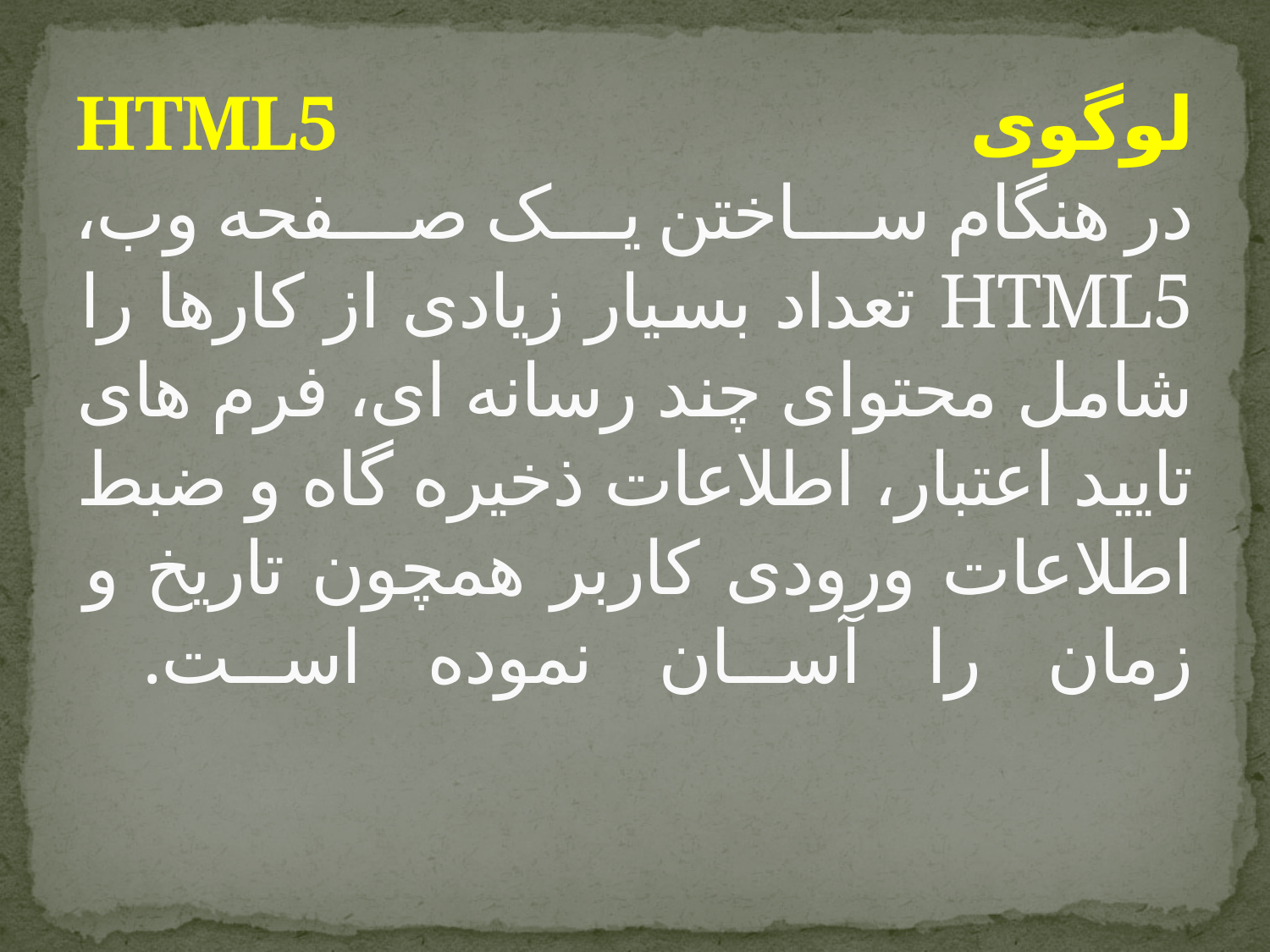

# لوگوی HTML5 در هنگام ساختن یک صفحه وب، HTML5 تعداد بسیار زیادی از کارها را شامل محتوای چند رسانه ای، فرم های تایید اعتبار، اطلاعات ذخیره گاه و ضبط اطلاعات ورودی کاربر همچون تاریخ و زمان را آسان نموده است.